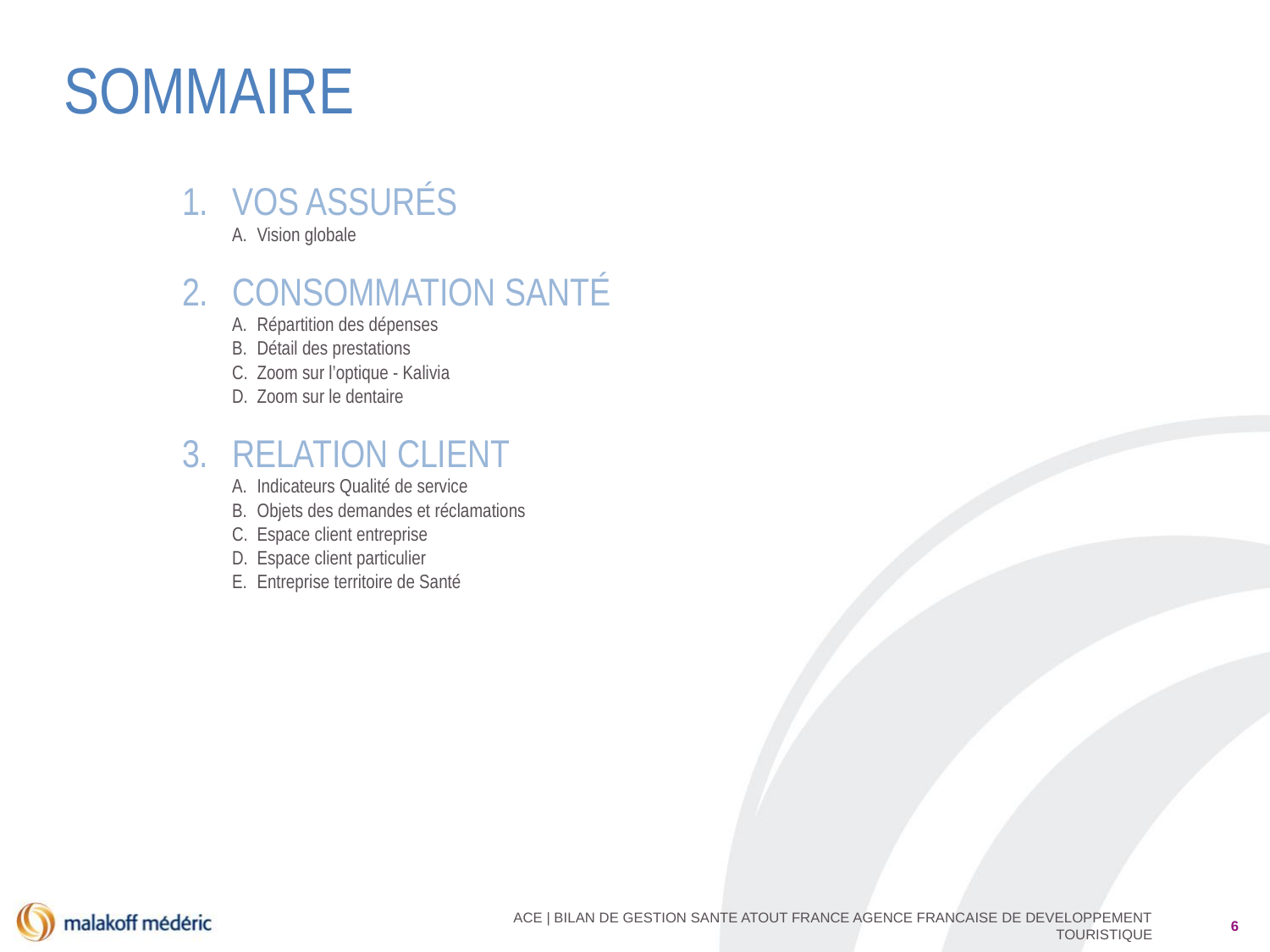

SOMMAIRE
vos assurés
Vision globale

Consommation santé
Répartition des dépenses
Détail des prestations
Zoom sur l’optique - Kalivia
Zoom sur le dentaire

relation client
Indicateurs Qualité de service
Objets des demandes et réclamations
Espace client entreprise
Espace client particulier
Entreprise territoire de Santé

ACE | BILAN DE GESTION SANTE ATOUT FRANCE AGENCE FRANCAISE DE DEVELOPPEMENT TOURISTIQUE
6